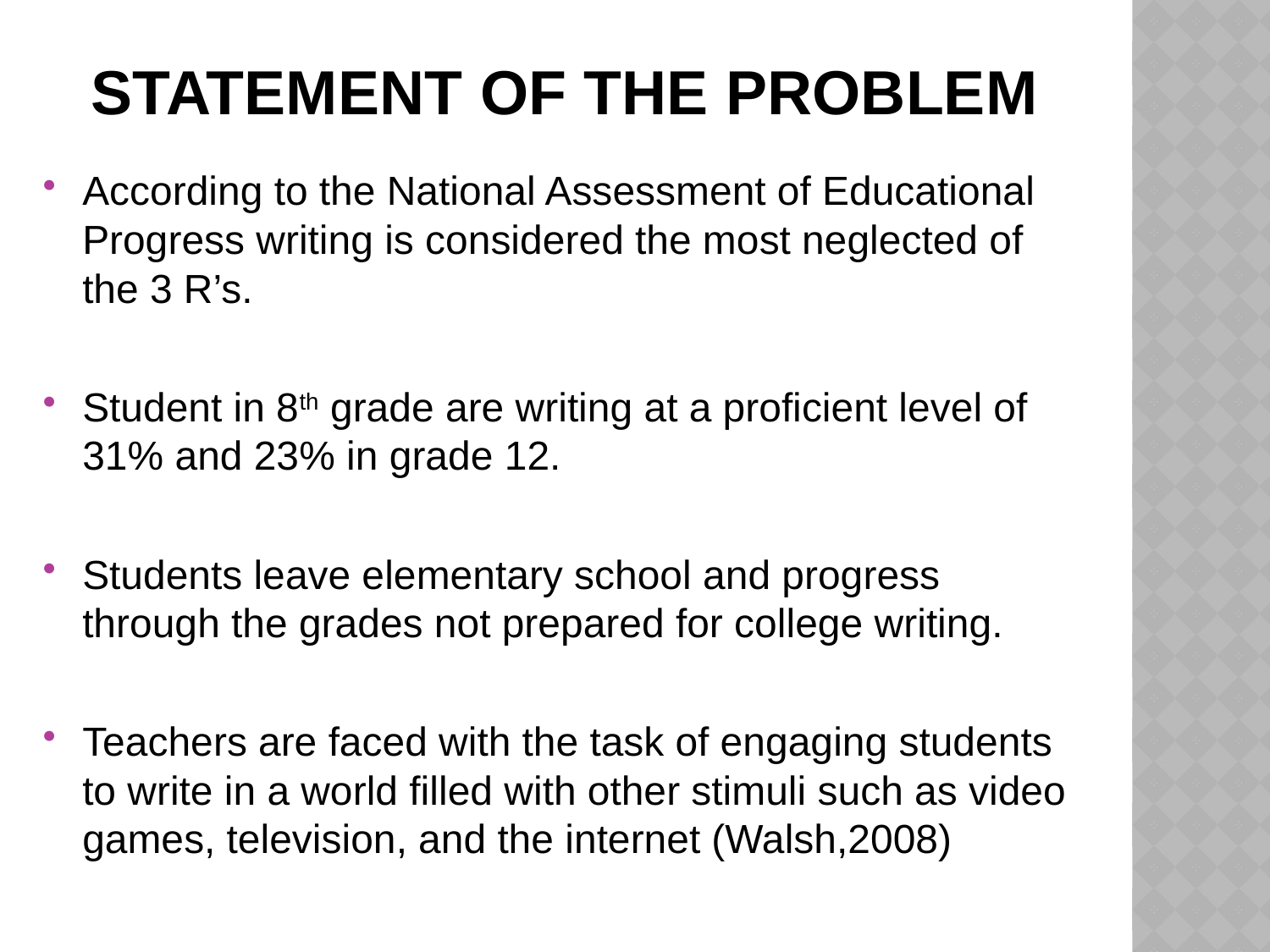

# Statement of the Problem
According to the National Assessment of Educational Progress writing is considered the most neglected of the 3 R’s.

Student in 8th grade are writing at a proficient level of 31% and 23% in grade 12.

Students leave elementary school and progress through the grades not prepared for college writing.

Teachers are faced with the task of engaging students to write in a world filled with other stimuli such as video games, television, and the internet (Walsh,2008)